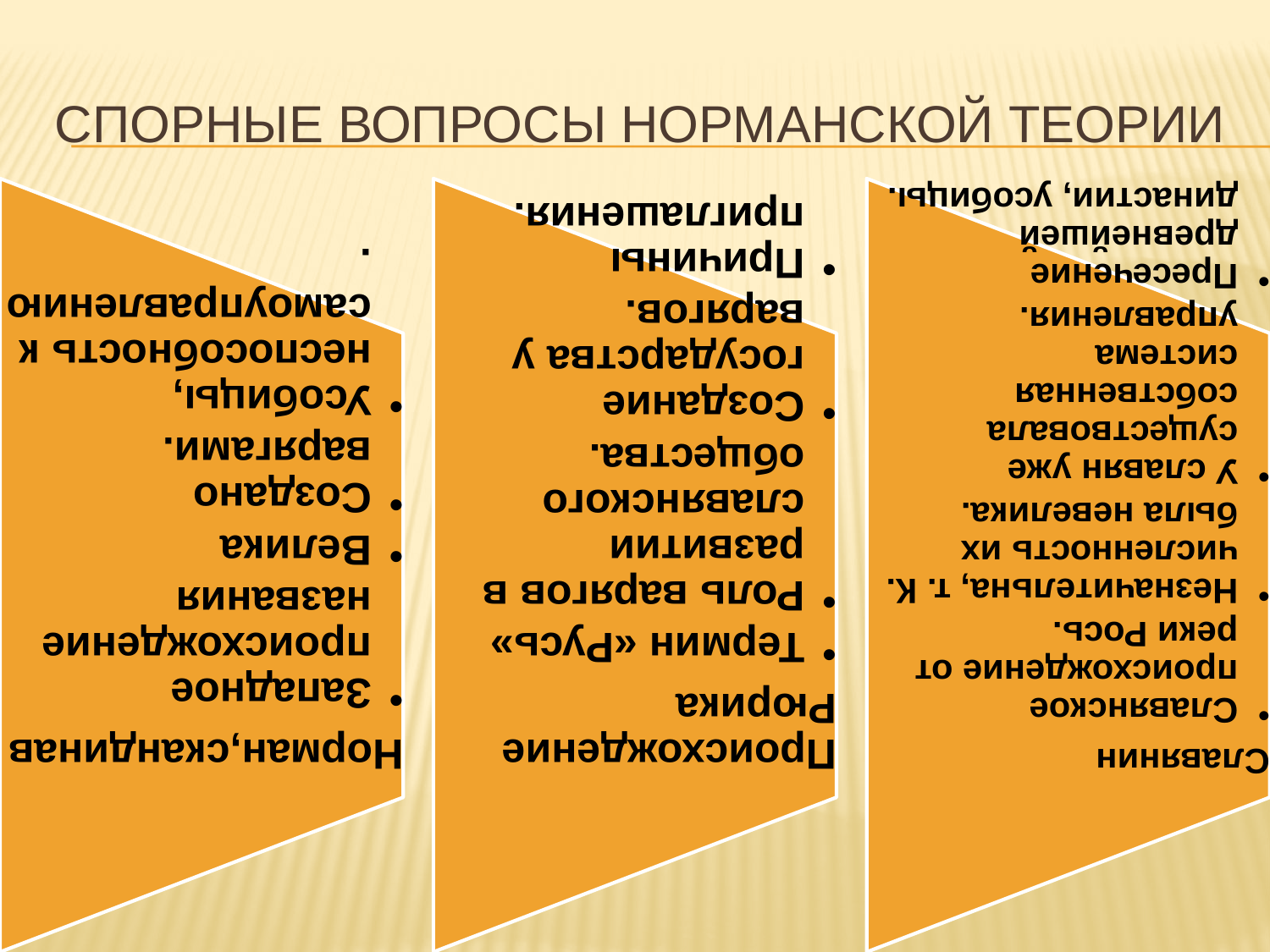

# Спорные вопросы норманской теории
Норман,скандинав
Западное происхождение названия
Велика
Создано варягами.
Усобицы, неспособность к самоуправлению.
Происхождение Рюрика
Термин «Русь»
Роль варягов в развитии  славянского общества.
Создание государства у варягов.
Причины приглашения.
Славянин
Славянское происхождение от реки Рось.
Незначительна, т. К. численность их была невелика.
У славян уже существовала собственная система управления.
Пресечение древнейшей династии, усобицы.